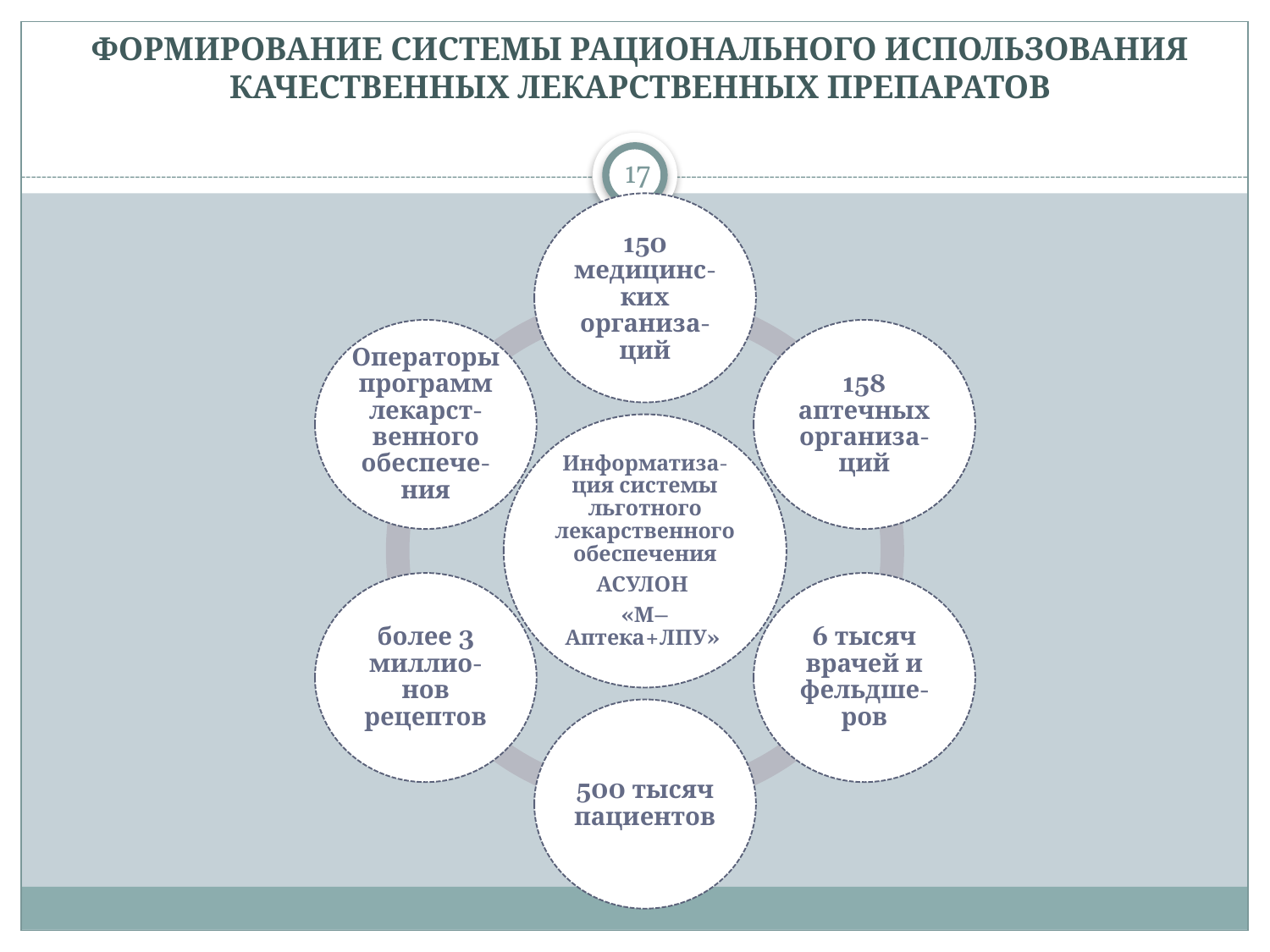

ФОРМИРОВАНИЕ СИСТЕМЫ РАЦИОНАЛЬНОГО ИСПОЛЬЗОВАНИЯ КАЧЕСТВЕННЫХ ЛЕКАРСТВЕННЫХ ПРЕПАРАТОВ

17
Информатиза-ция системы льготного лекарственного обеспечения
АСУЛОН
«М–Аптека+ЛПУ»
150 медицинс-ких организа-ций
158 аптечных организа-ций
6 тысяч врачей и фельдше-ров
500 тысяч пациентов
более 3 миллио-нов рецептов
Операторы программ лекарст-венного обеспече-ния